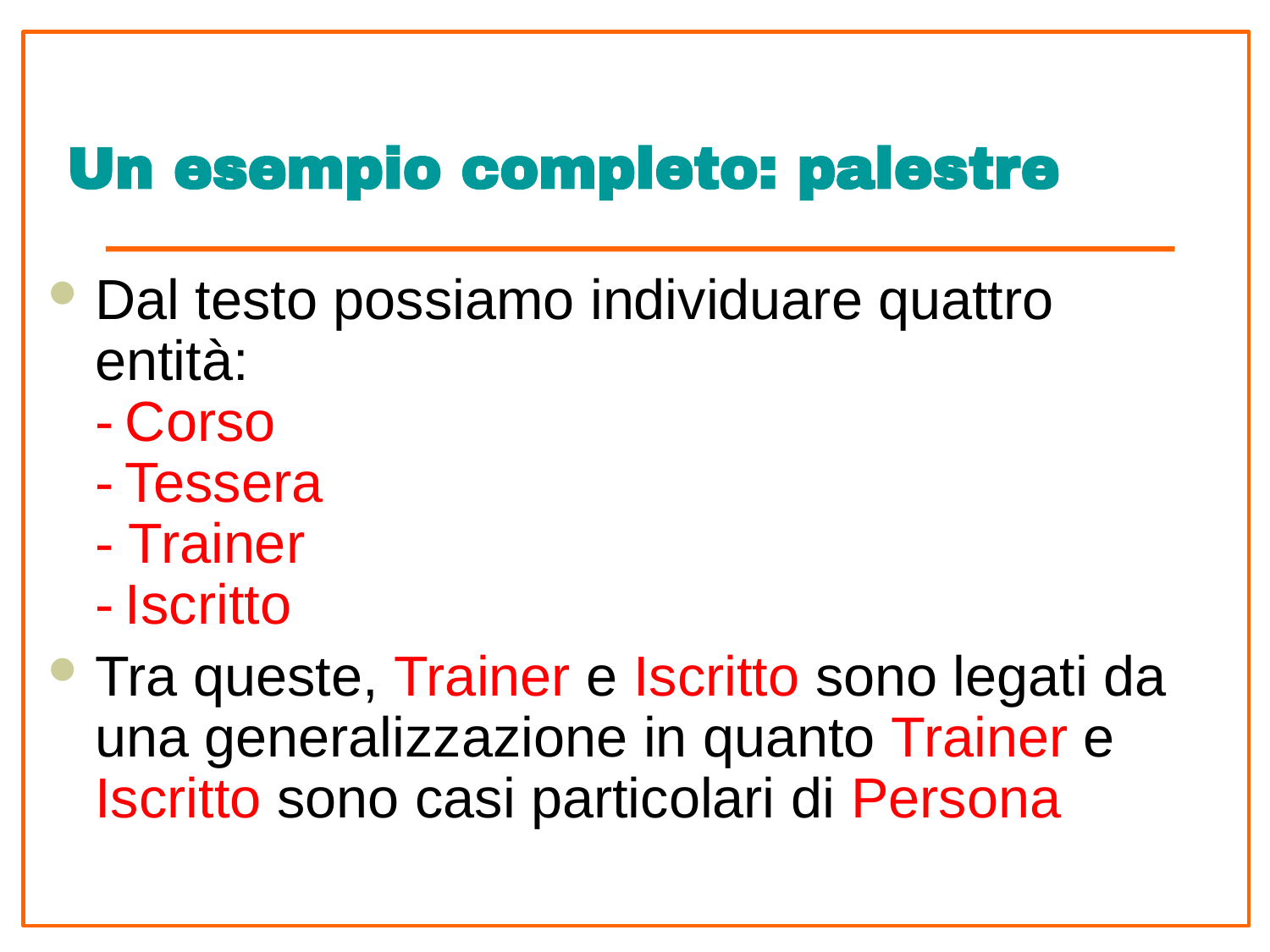

# Un esempio completo: palestre
Dal testo possiamo individuare quattro entità:
- Corso
- Tessera
- Trainer
- Iscritto
Tra queste, Trainer e Iscritto sono legati da una generalizzazione in quanto Trainer e Iscritto sono casi particolari di Persona